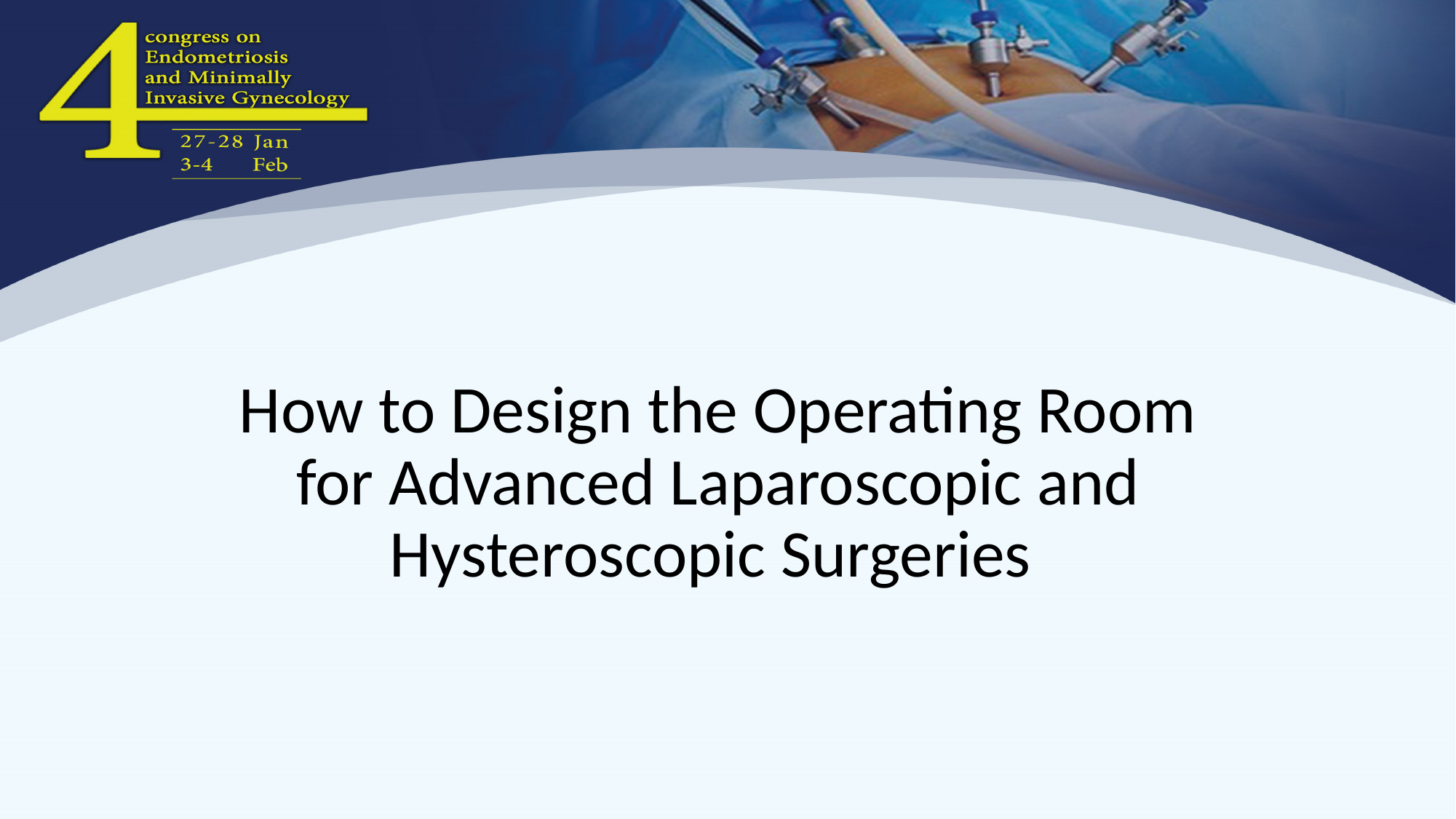

How to Design the Operating Room for Advanced Laparoscopic and Hysteroscopic Surgeries